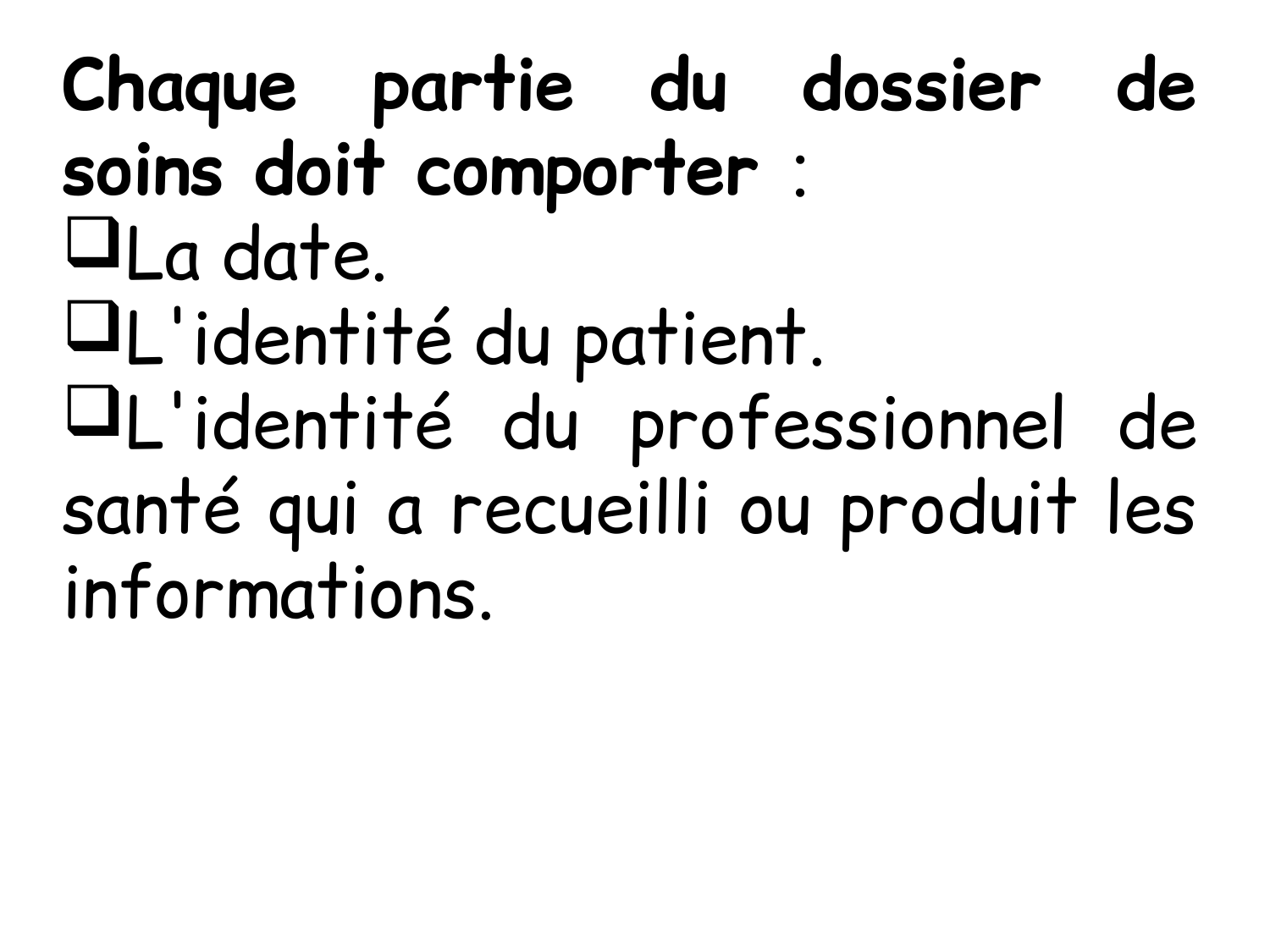

Chaque partie du dossier de soins doit comporter :
La date.
L'identité du patient.
L'identité du professionnel de santé qui a recueilli ou produit les informations.